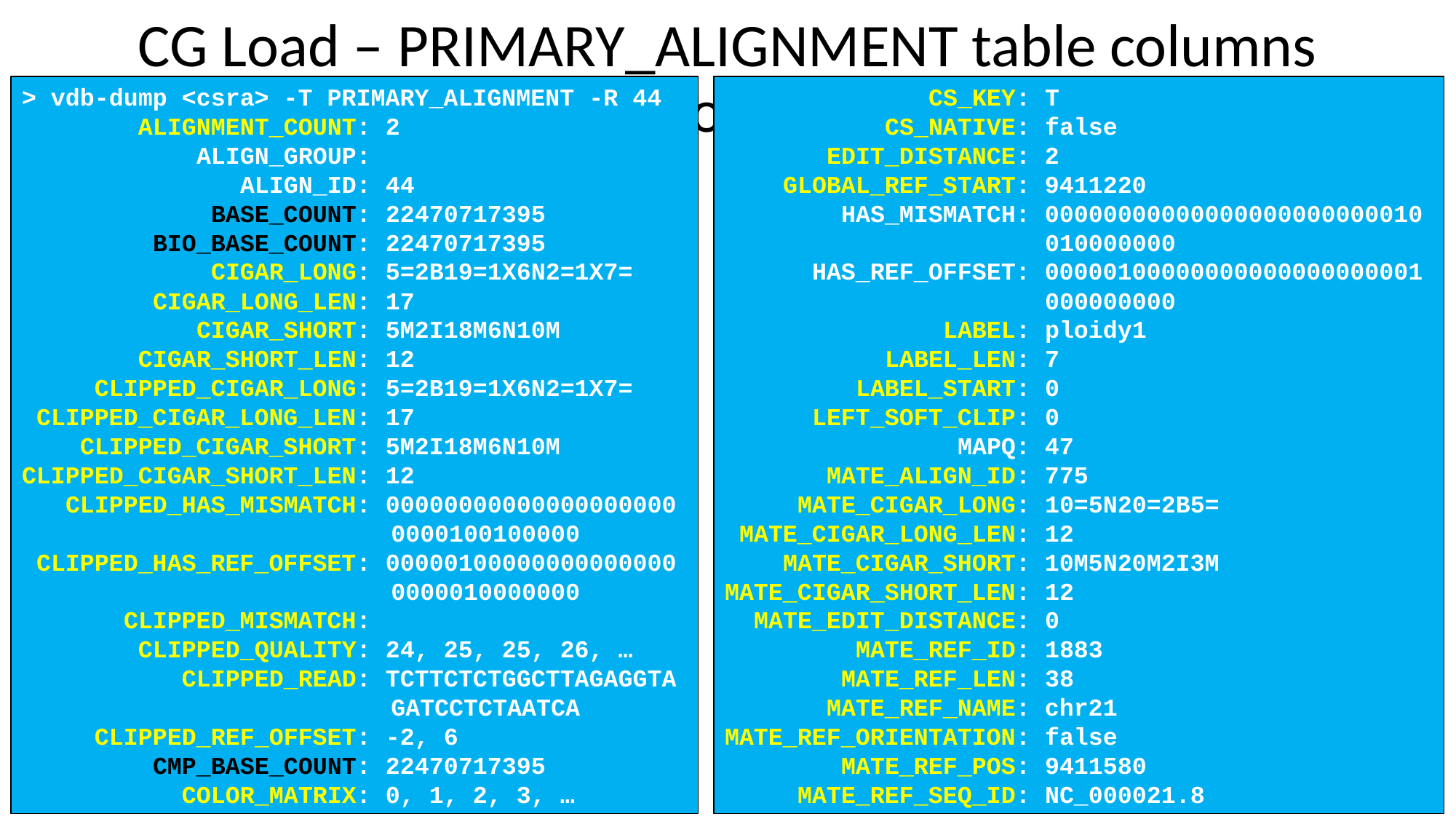

CG Load – PRIMARY_ALIGNMENT table columns (cont.)
> vdb-dump <csra> -T PRIMARY_ALIGNMENT -R 44
        ALIGNMENT_COUNT: 2
            ALIGN_GROUP:
               ALIGN_ID: 44
             BASE_COUNT: 22470717395
         BIO_BASE_COUNT: 22470717395
             CIGAR_LONG: 5=2B19=1X6N2=1X7=
         CIGAR_LONG_LEN: 17
            CIGAR_SHORT: 5M2I18M6N10M
        CIGAR_SHORT_LEN: 12
     CLIPPED_CIGAR_LONG: 5=2B19=1X6N2=1X7=
 CLIPPED_CIGAR_LONG_LEN: 17
    CLIPPED_CIGAR_SHORT: 5M2I18M6N10M
CLIPPED_CIGAR_SHORT_LEN: 12
   CLIPPED_HAS_MISMATCH: 00000000000000000000 0000100100000
 CLIPPED_HAS_REF_OFFSET: 00000100000000000000 0000010000000
       CLIPPED_MISMATCH:
        CLIPPED_QUALITY: 24, 25, 25, 26, …
           CLIPPED_READ: TCTTCTCTGGCTTAGAGGTA GATCCTCTAATCA
     CLIPPED_REF_OFFSET: -2, 6
         CMP_BASE_COUNT: 22470717395
           COLOR_MATRIX: 0, 1, 2, 3, …
              CS_KEY: T
           CS_NATIVE: false
       EDIT_DISTANCE: 2
    GLOBAL_REF_START: 9411220
        HAS_MISMATCH: 00000000000000000000000010 010000000
      HAS_REF_OFFSET: 00000100000000000000000001 000000000
               LABEL: ploidy1
           LABEL_LEN: 7
         LABEL_START: 0
      LEFT_SOFT_CLIP: 0
                MAPQ: 47
       MATE_ALIGN_ID: 775
     MATE_CIGAR_LONG: 10=5N20=2B5=
 MATE_CIGAR_LONG_LEN: 12
    MATE_CIGAR_SHORT: 10M5N20M2I3M
MATE_CIGAR_SHORT_LEN: 12
  MATE_EDIT_DISTANCE: 0
         MATE_REF_ID: 1883
        MATE_REF_LEN: 38
       MATE_REF_NAME: chr21
MATE_REF_ORIENTATION: false
        MATE_REF_POS: 9411580
     MATE_REF_SEQ_ID: NC_000021.8